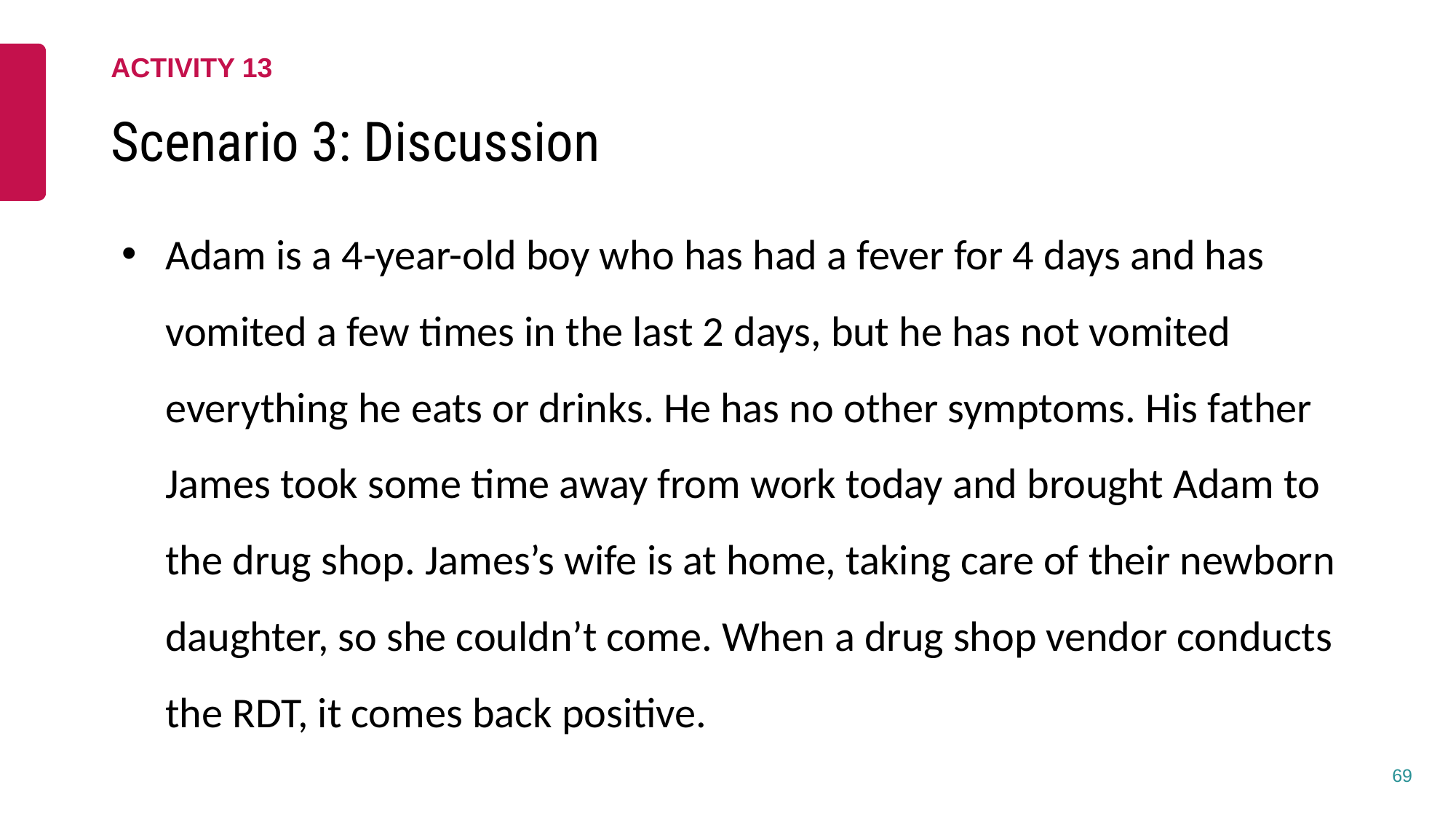

ACTIVITY 13
# Scenario 3: Discussion
Adam is a 4-year-old boy who has had a fever for 4 days and has vomited a few times in the last 2 days, but he has not vomited everything he eats or drinks. He has no other symptoms. His father James took some time away from work today and brought Adam to the drug shop. James’s wife is at home, taking care of their newborn daughter, so she couldn’t come. When a drug shop vendor conducts the RDT, it comes back positive.
69